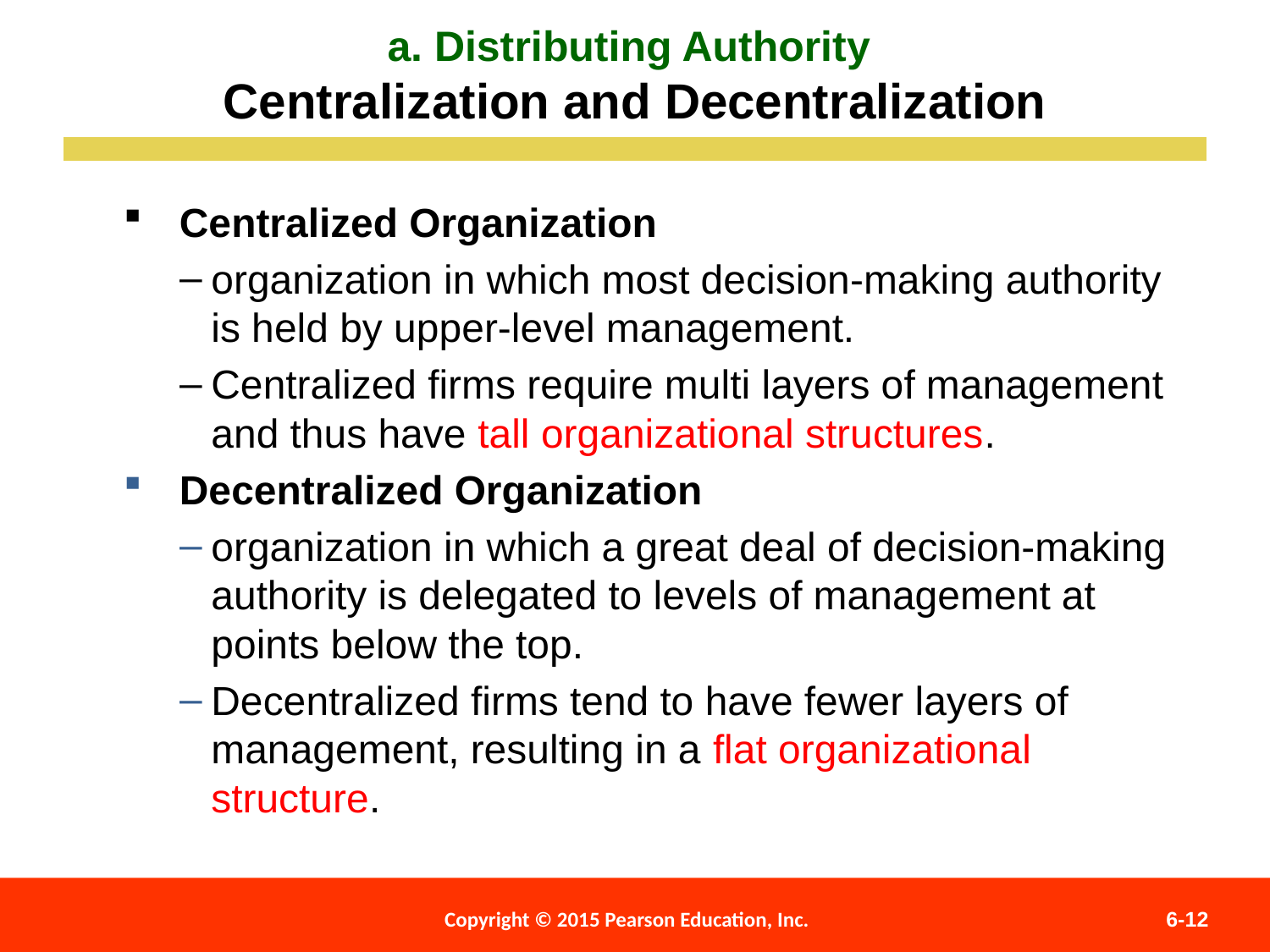

a. Distributing Authority
Centralization and Decentralization
Centralized Organization
organization in which most decision-making authority is held by upper-level management.
Centralized firms require multi layers of management and thus have tall organizational structures.
Decentralized Organization
organization in which a great deal of decision-making authority is delegated to levels of management at points below the top.
Decentralized firms tend to have fewer layers of management, resulting in a flat organizational structure.